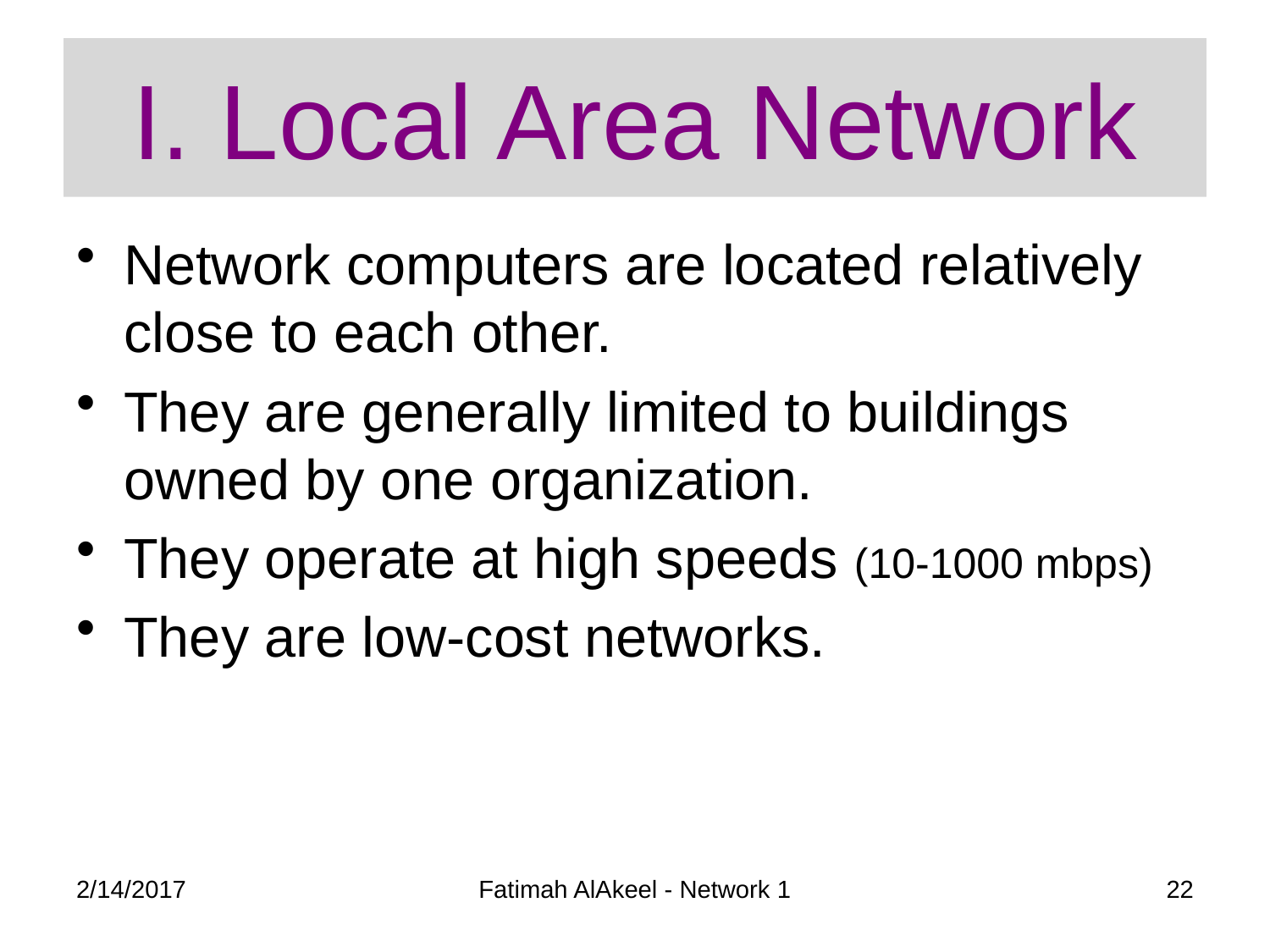

# I. Local Area Network
Network computers are located relatively close to each other.
They are generally limited to buildings owned by one organization.
They operate at high speeds (10-1000 mbps)
They are low-cost networks.
2/14/2017
Fatimah AlAkeel - Network 1
22